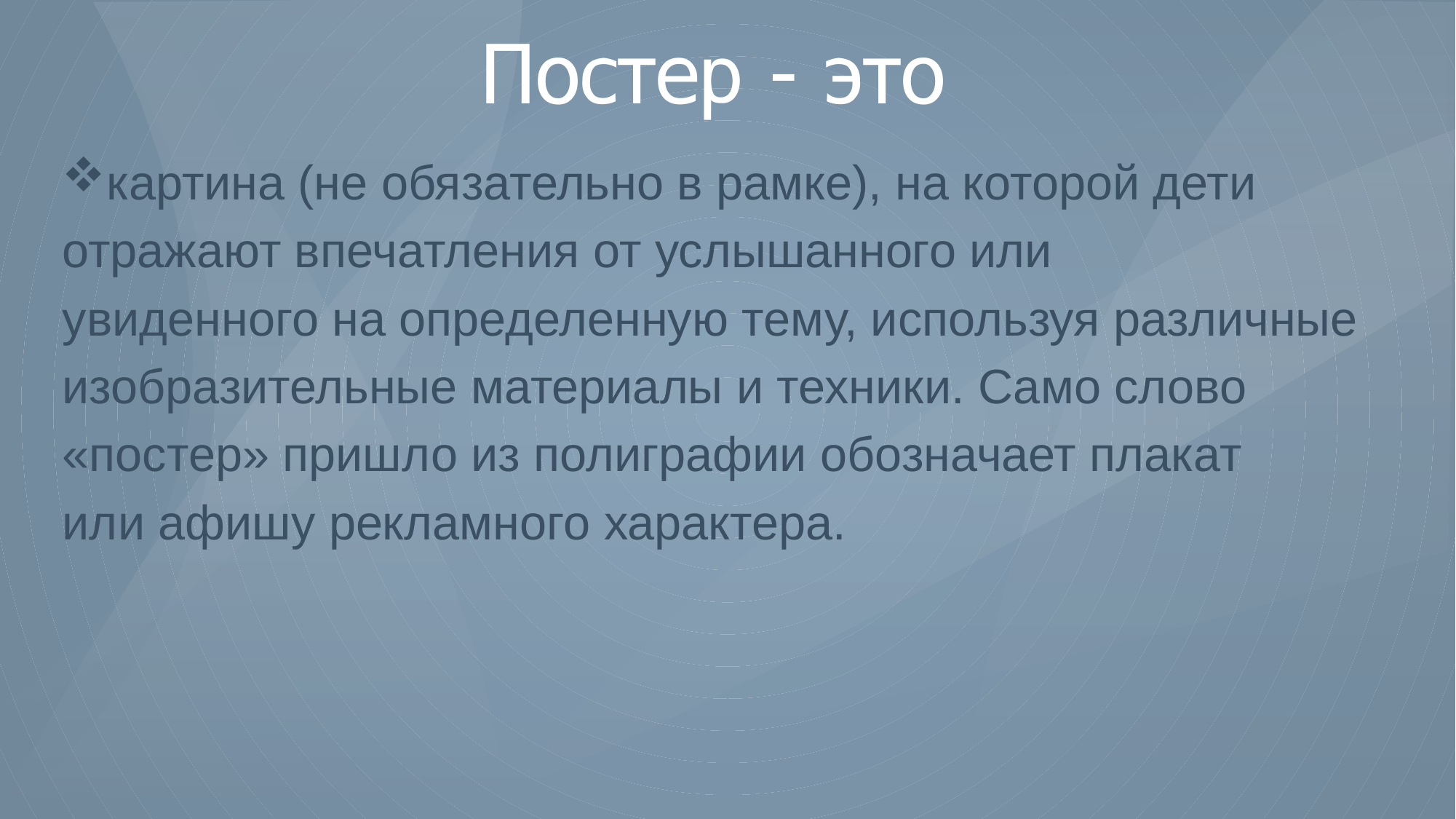

# Постер - это
картина (не обязательно в рамке), на которой дети
отражают впечатления от услышанного или
увиденного на определенную тему, используя различные
изобразительные материалы и техники. Само слово
«постер» пришло из полиграфии обозначает плакат
или афишу рекламного характера.